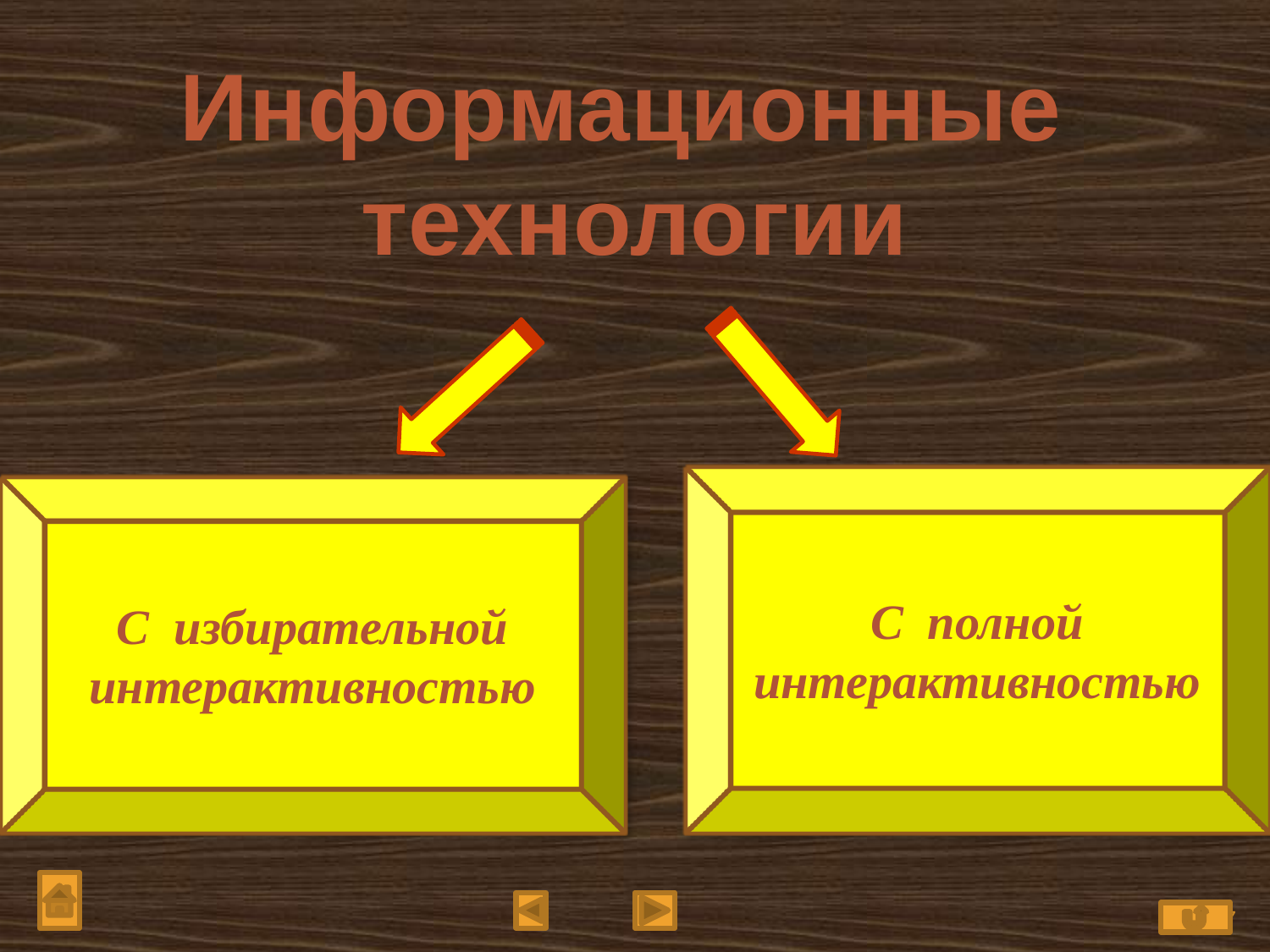

Информационные  технологии

С  полной
интерактивностью
С  избирательной
интерактивностью
7